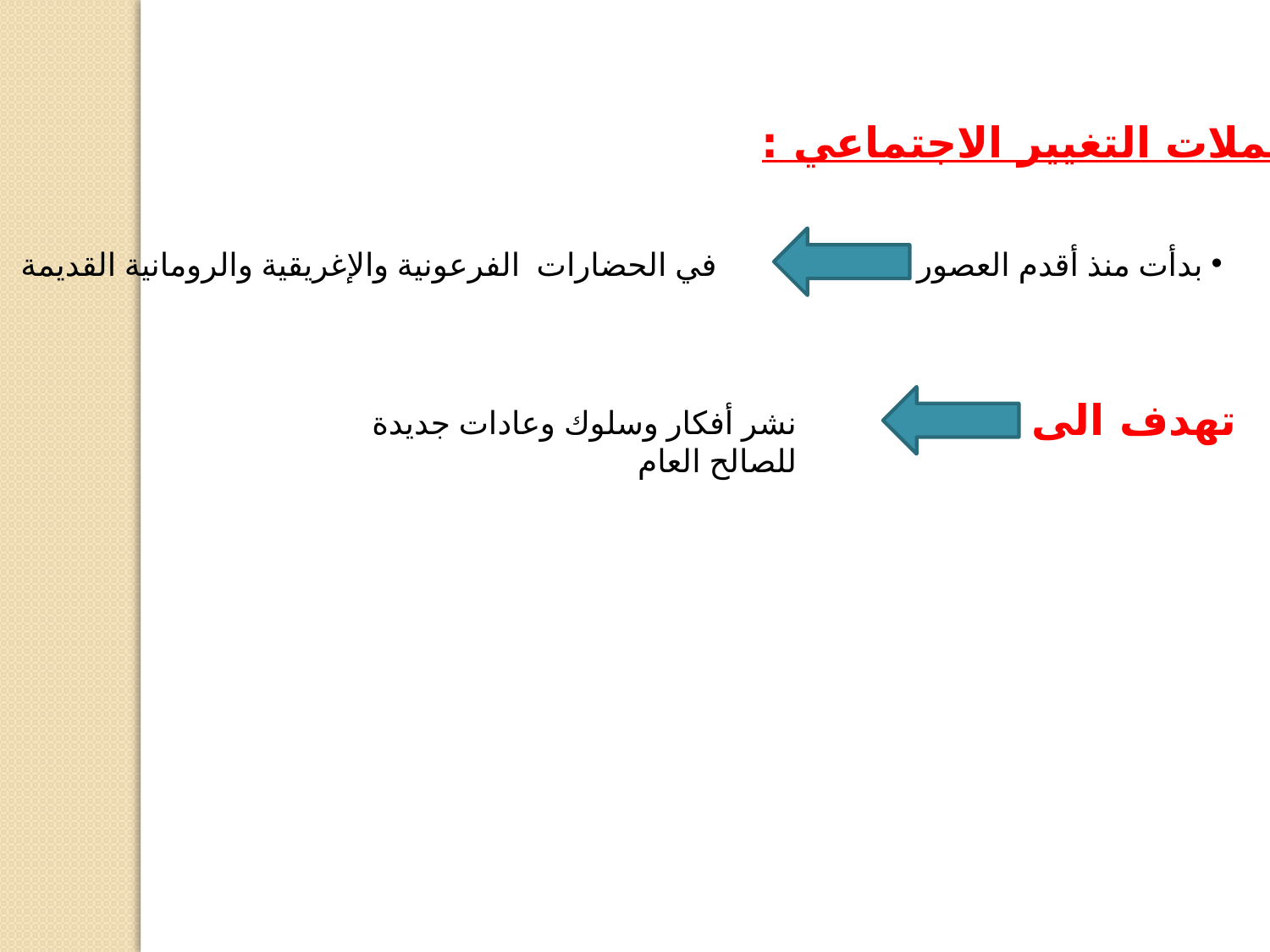

حملات التغيير الاجتماعي :

في الحضارات  الفرعونية والإغريقية والرومانية القديمة
 بدأت منذ أقدم العصور

تهدف الى
نشر أفكار وسلوك وعادات جديدة للصالح العام